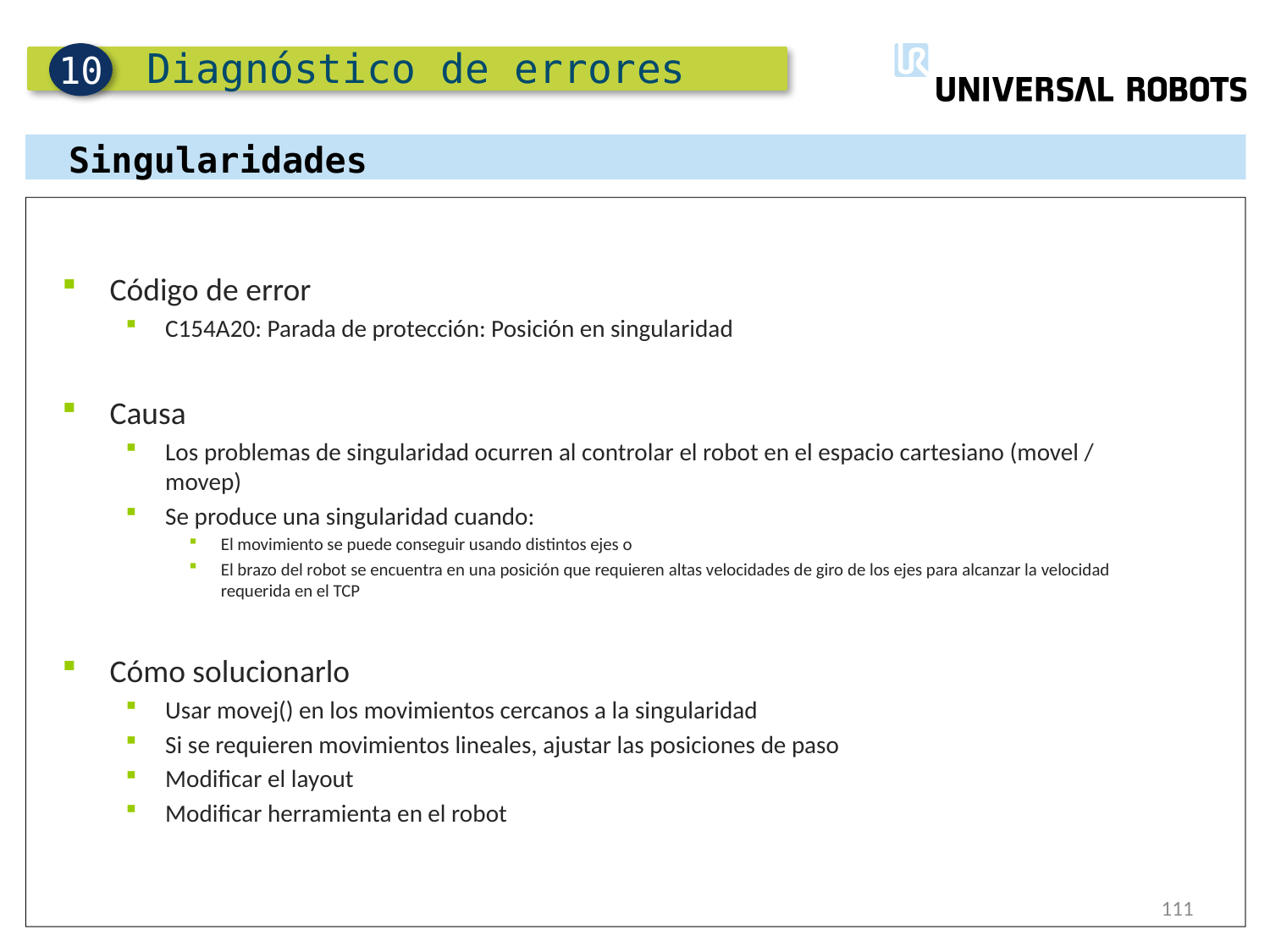

Diagnóstico de errores

10
Singularidades

Código de error
C154A20: Parada de protección: Posición en singularidad

Causa
Los problemas de singularidad ocurren al controlar el robot en el espacio cartesiano (movel / movep)
Se produce una singularidad cuando:
El movimiento se puede conseguir usando distintos ejes o
El brazo del robot se encuentra en una posición que requieren altas velocidades de giro de los ejes para alcanzar la velocidad requerida en el TCP

Cómo solucionarlo
Usar movej() en los movimientos cercanos a la singularidad
Si se requieren movimientos lineales, ajustar las posiciones de paso
Modificar el layout
Modificar herramienta en el robot

111